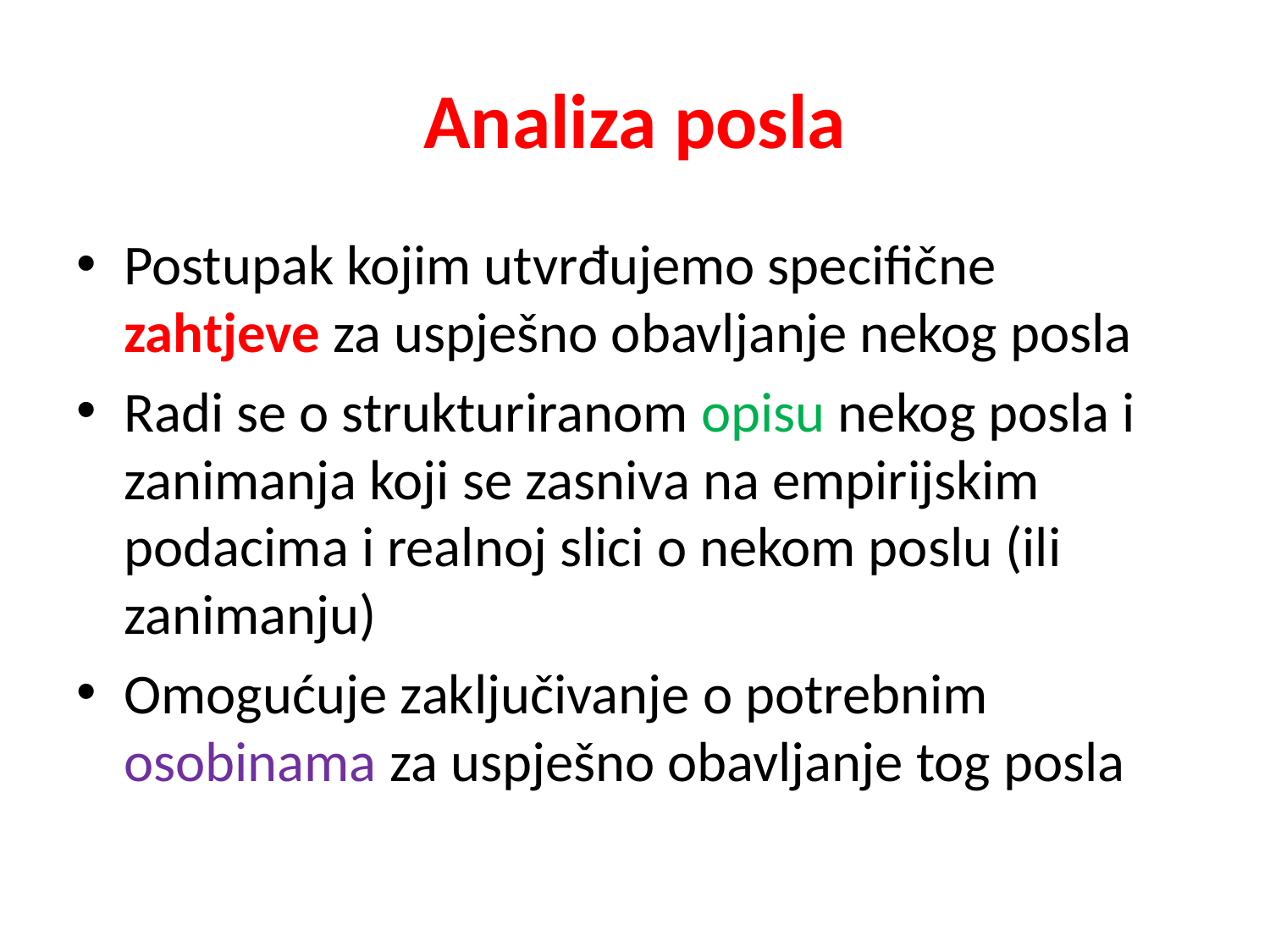

# Analiza posla
Postupak kojim utvrđujemo specifične zahtjeve za uspješno obavljanje nekog posla
Radi se o strukturiranom opisu nekog posla i zanimanja koji se zasniva na empirijskim podacima i realnoj slici o nekom poslu (ili zanimanju)
Omogućuje zaključivanje o potrebnim osobinama za uspješno obavljanje tog posla